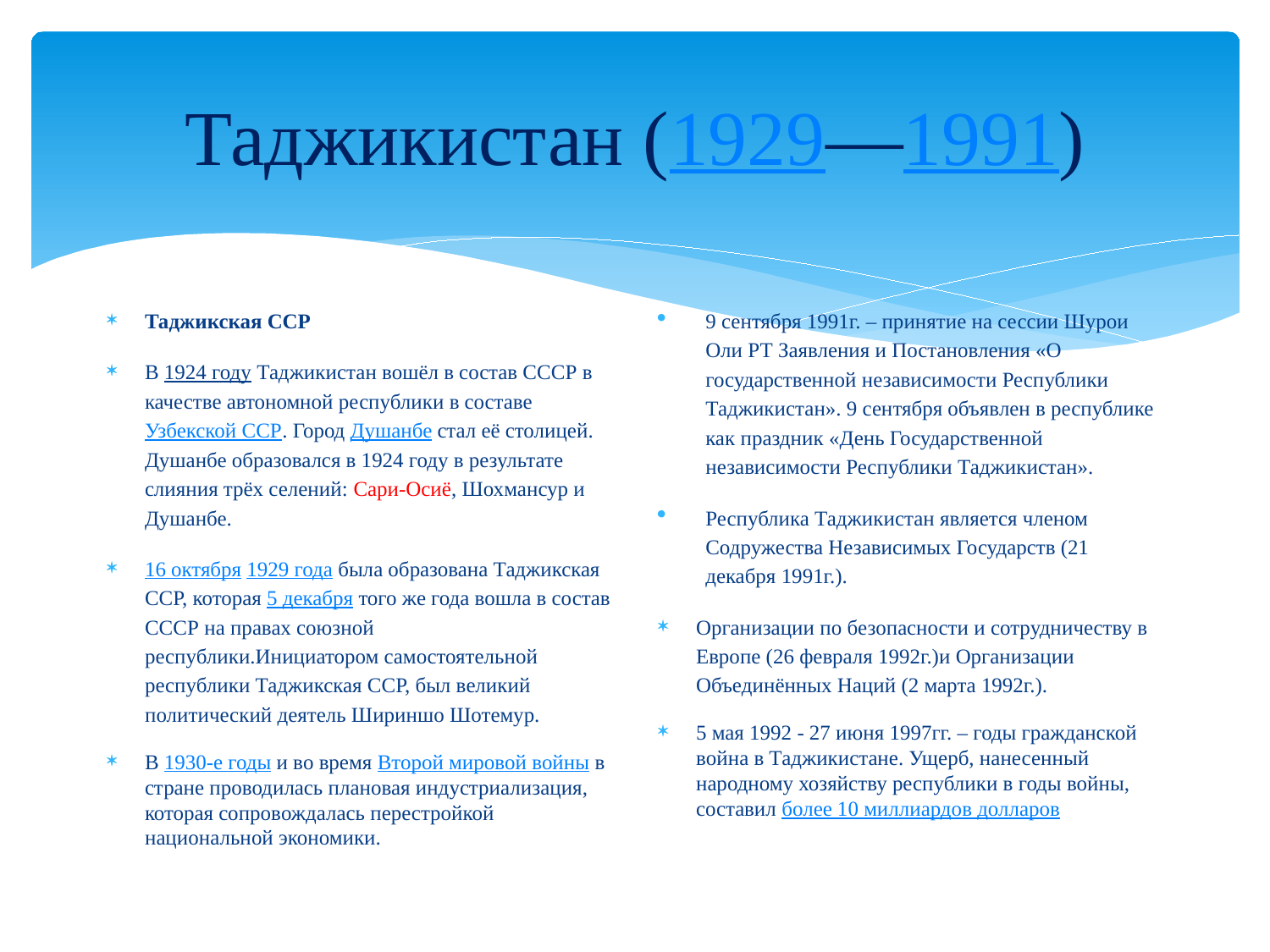

# Таджикистан (1929—1991)
Таджикская ССР
В 1924 году Таджикистан вошёл в состав СССР в качестве автономной республики в составе Узбекской ССР. Город Душанбе стал её столицей. Душанбе образовался в 1924 году в результате слияния трёх селений: Сари-Осиё, Шохмансур и Душанбе.
16 октября 1929 года была образована Таджикская ССР, которая 5 декабря того же года вошла в состав СССР на правах союзной республики.Инициатором самостоятельной республики Таджикская ССР, был великий политический деятель Шириншо Шотемур.
В 1930-е годы и во время Второй мировой войны в стране проводилась плановая индустриализация, которая сопровождалась перестройкой национальной экономики.
9 сентября 1991г. – принятие на сессии Шурои Оли РТ Заявления и Постановления «О государственной независимости Республики Таджикистан». 9 сентября объявлен в республике как праздник «День Государственной независимости Республики Таджикистан».
Республика Таджикистан является членом Содружества Независимых Государств (21 декабря 1991г.).
Организации по безопасности и сотрудничеству в Европе (26 февраля 1992г.)и Организации Объединённых Наций (2 марта 1992г.).
5 мая 1992 - 27 июня 1997гг. – годы гражданской война в Таджикистане. Ущерб, нанесенный народному хозяйству республики в годы войны, составил более 10 миллиардов долларов